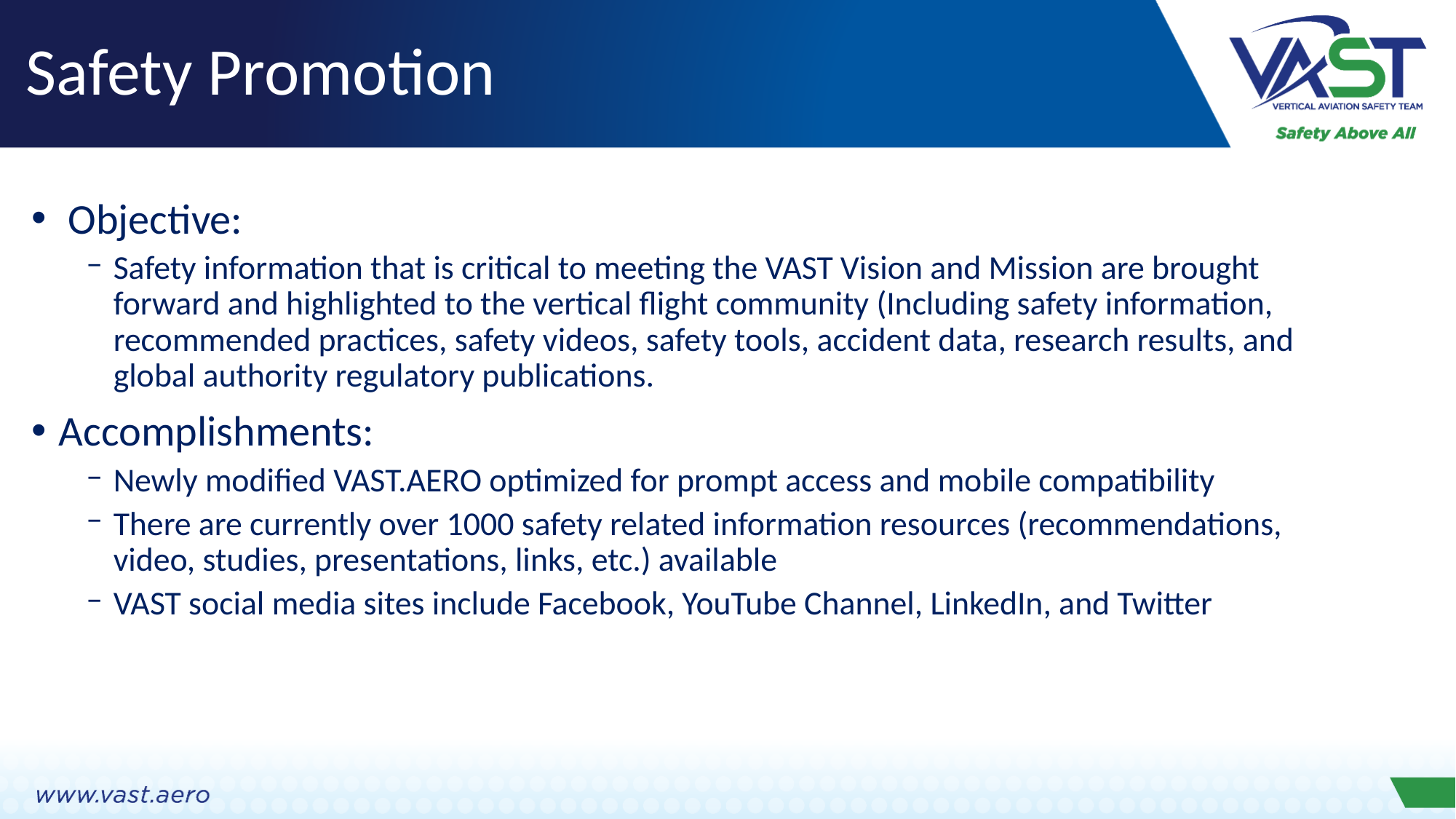

# Safety Promotion
 Objective:
Safety information that is critical to meeting the VAST Vision and Mission are brought forward and highlighted to the vertical flight community (Including safety information, recommended practices, safety videos, safety tools, accident data, research results, and global authority regulatory publications.
Accomplishments:
Newly modified VAST.AERO optimized for prompt access and mobile compatibility
There are currently over 1000 safety related information resources (recommendations, video, studies, presentations, links, etc.) available
VAST social media sites include Facebook, YouTube Channel, LinkedIn, and Twitter